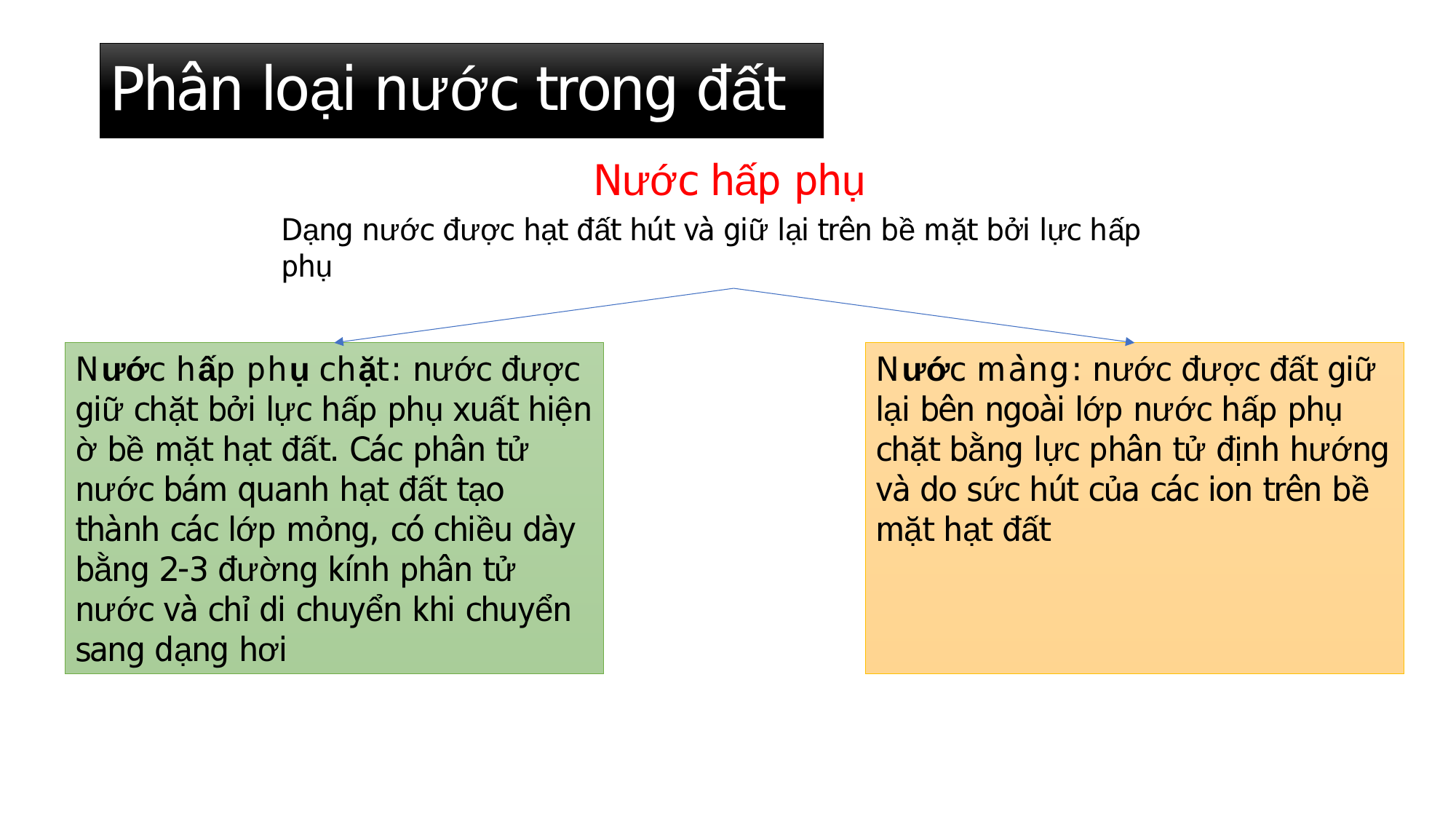

# Phân loại nước trong đất
Nước hấp phụ

Dạng nước được hạt đất hút và giữ lại trên bề mặt bởi lực hấp phụ
Nước hấp phụ chặt: nước được giữ chặt bởi lực hấp phụ xuất hiện ờ bề mặt hạt đất. Các phân tử nước bám quanh hạt đất tạo thành các lớp mỏng, có chiều dày bằng 2-3 đường kính phân tử nước và chỉ di chuyển khi chuyển sang dạng hơi
Nước màng: nước được đất giữ lại bên ngoài lớp nước hấp phụ chặt bằng lực phân tử định hướng và do sức hút của các ion trên bề mặt hạt đất